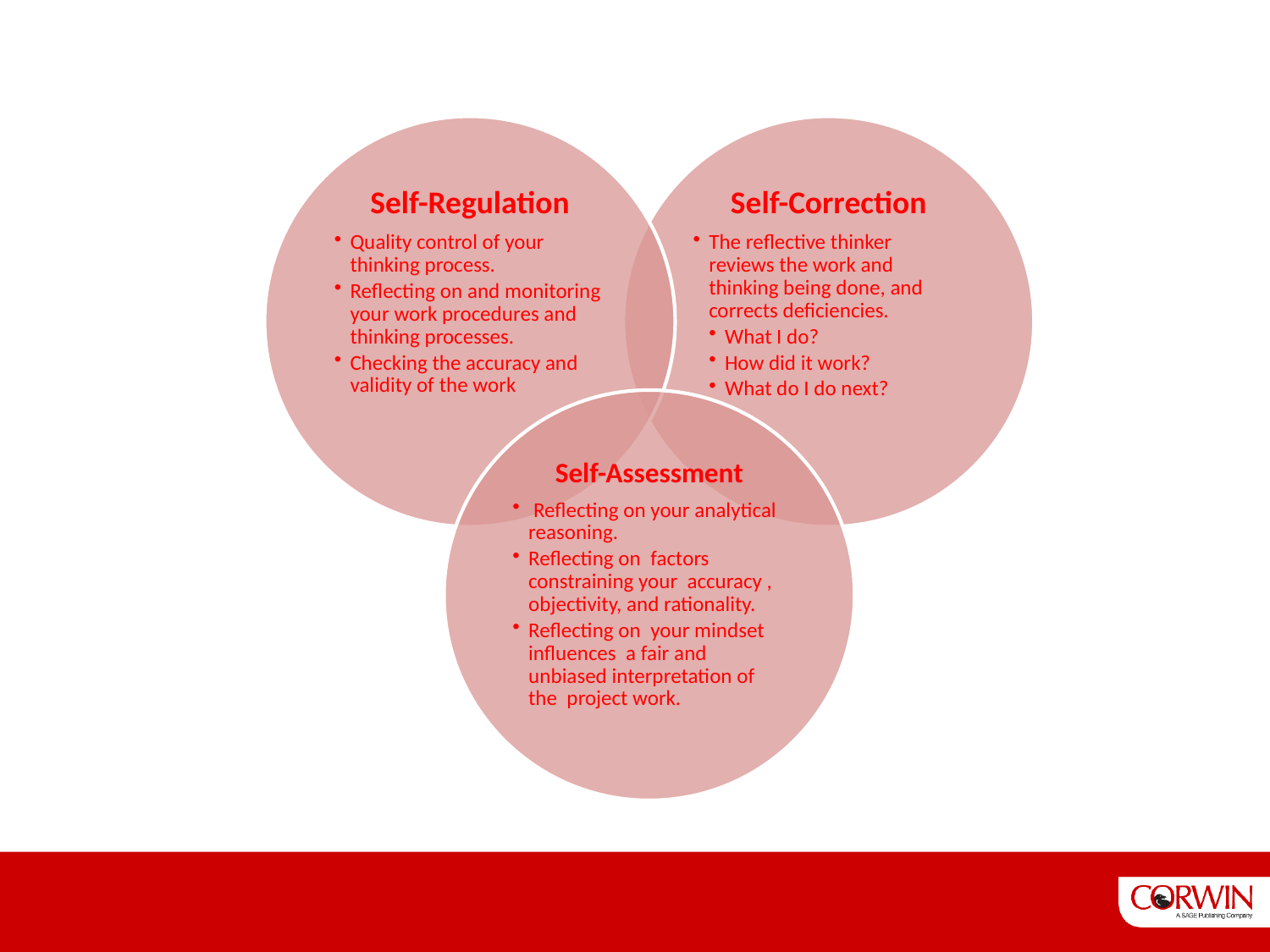

Self-Correction
The reflective thinker  reviews the work and thinking being done, and  corrects deficiencies.
What I do?
How did it work?
What do I do next?
Self-Regulation
Quality control of your thinking process.
Reflecting on and monitoring your work procedures and thinking processes.
Checking the accuracy and validity of the work
Self-Assessment
 Reflecting on your analytical reasoning.
Reflecting on  factors  constraining your  accuracy , objectivity, and rationality.
Reflecting on  your mindset influences  a fair and unbiased interpretation of  the  project work.
Reflective Oversight